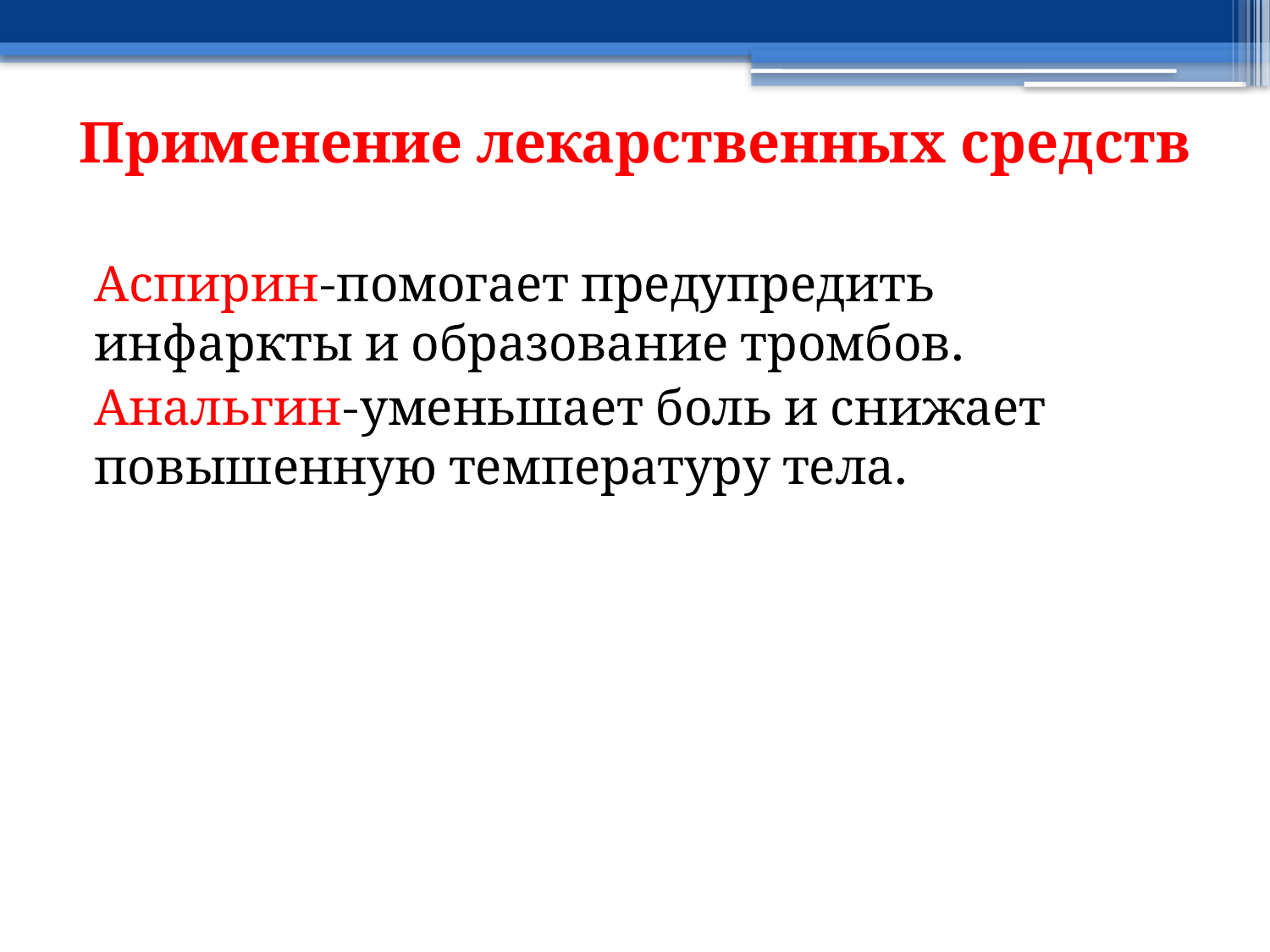

# Применение лекарственных средств
Аспирин-помогает предупредить инфаркты и образование тромбов.
Анальгин-уменьшает боль и снижает повышенную температуру тела.